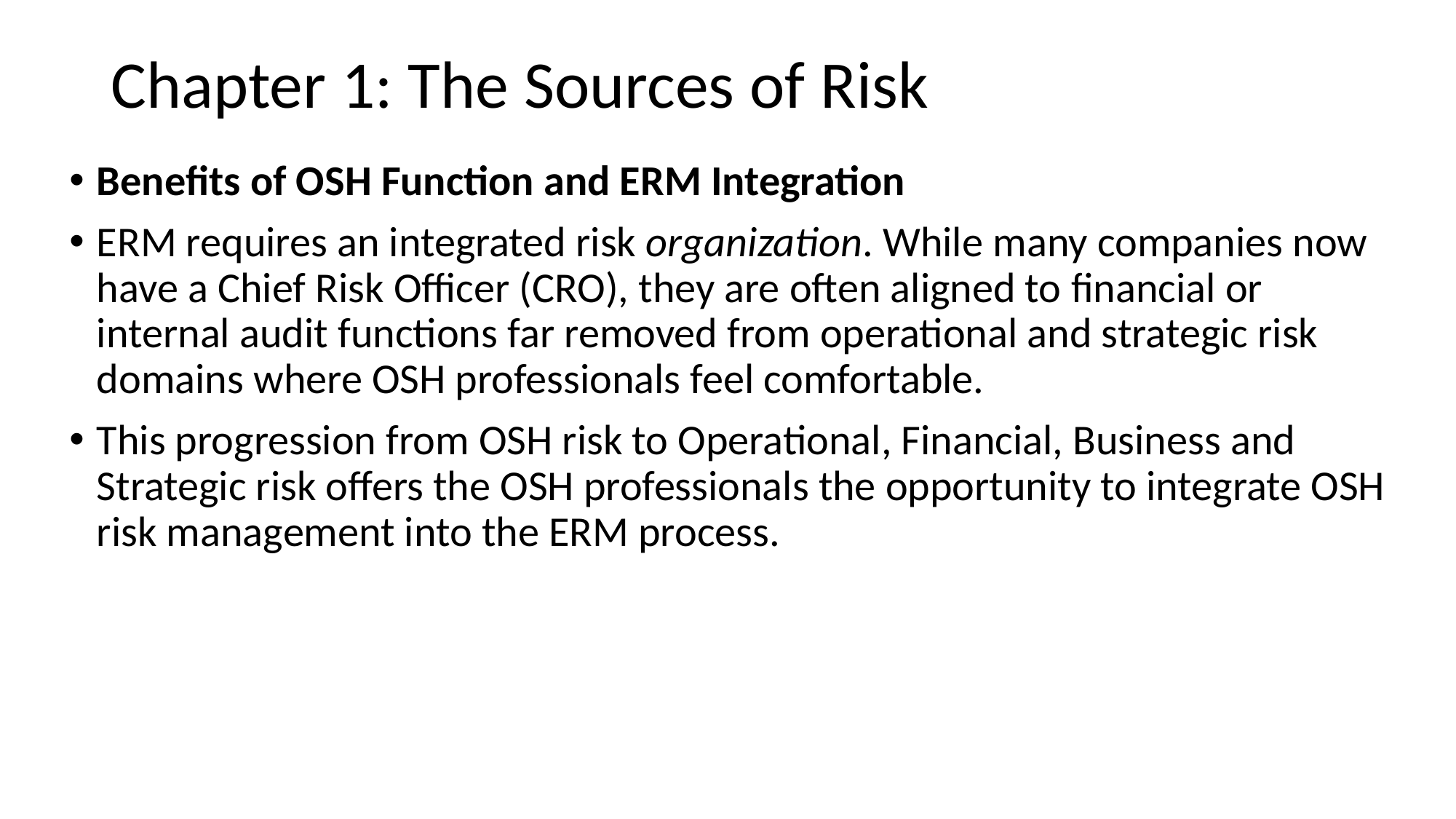

# Chapter 1: The Sources of Risk
Benefits of OSH Function and ERM Integration
ERM requires an integrated risk organization. While many companies now have a Chief Risk Officer (CRO), they are often aligned to financial or internal audit functions far removed from operational and strategic risk domains where OSH professionals feel comfortable.
This progression from OSH risk to Operational, Financial, Business and Strategic risk offers the OSH professionals the opportunity to integrate OSH risk management into the ERM process.